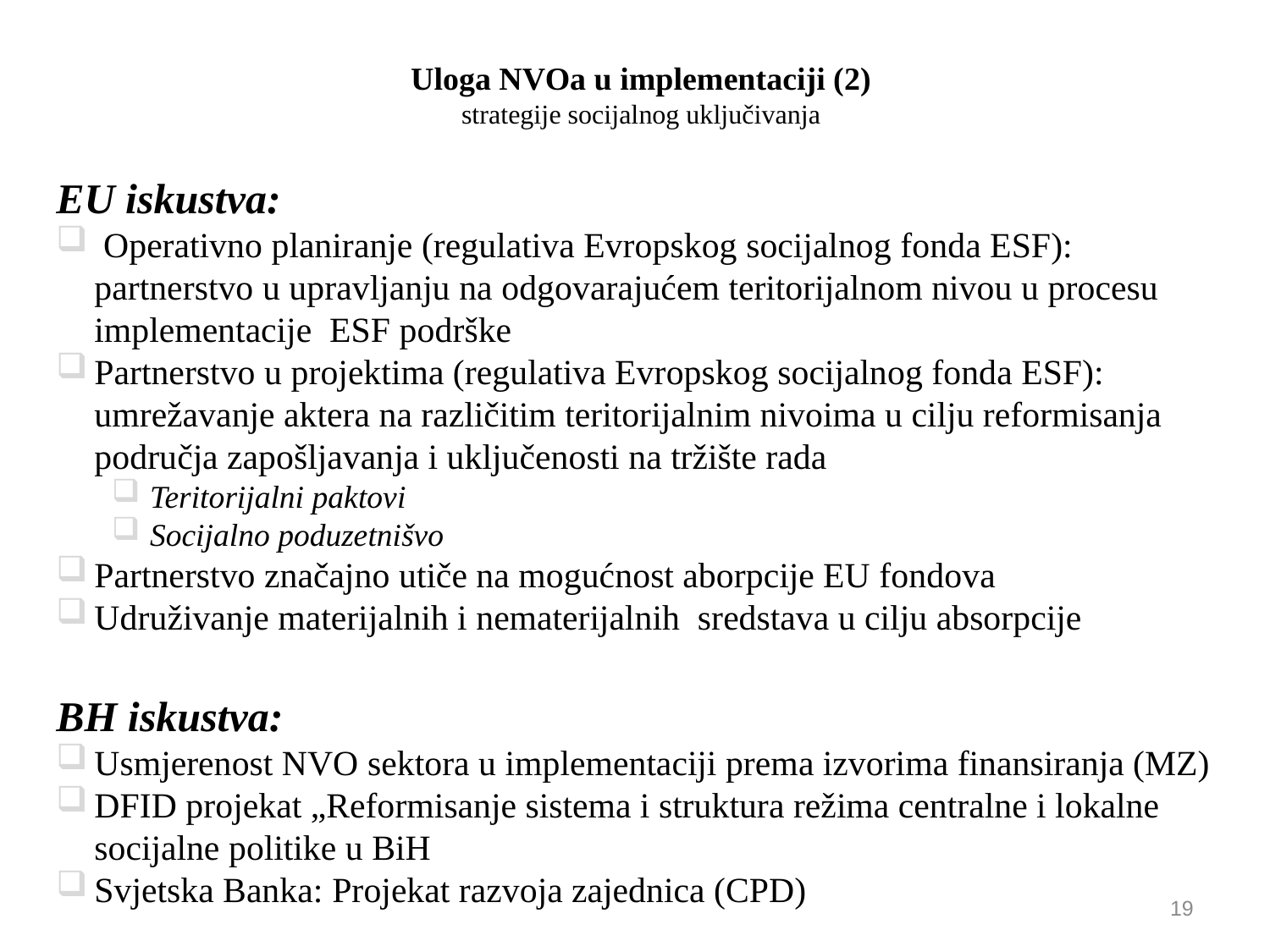

# Uloga NVOa u implementaciji (2) strategije socijalnog uključivanja
EU iskustva:
 Operativno planiranje (regulativa Evropskog socijalnog fonda ESF): partnerstvo u upravljanju na odgovarajućem teritorijalnom nivou u procesu implementacije  ESF podrške
Partnerstvo u projektima (regulativa Evropskog socijalnog fonda ESF): umrežavanje aktera na različitim teritorijalnim nivoima u cilju reformisanja područja zapošljavanja i uključenosti na tržište rada
Teritorijalni paktovi
Socijalno poduzetnišvo
Partnerstvo značajno utiče na mogućnost aborpcije EU fondova
Udruživanje materijalnih i nematerijalnih  sredstava u cilju absorpcije

BH iskustva:
Usmjerenost NVO sektora u implementaciji prema izvorima finansiranja (MZ)
DFID projekat „Reformisanje sistema i struktura režima centralne i lokalne socijalne politike u BiH
Svjetska Banka: Projekat razvoja zajednica (CPD)

19